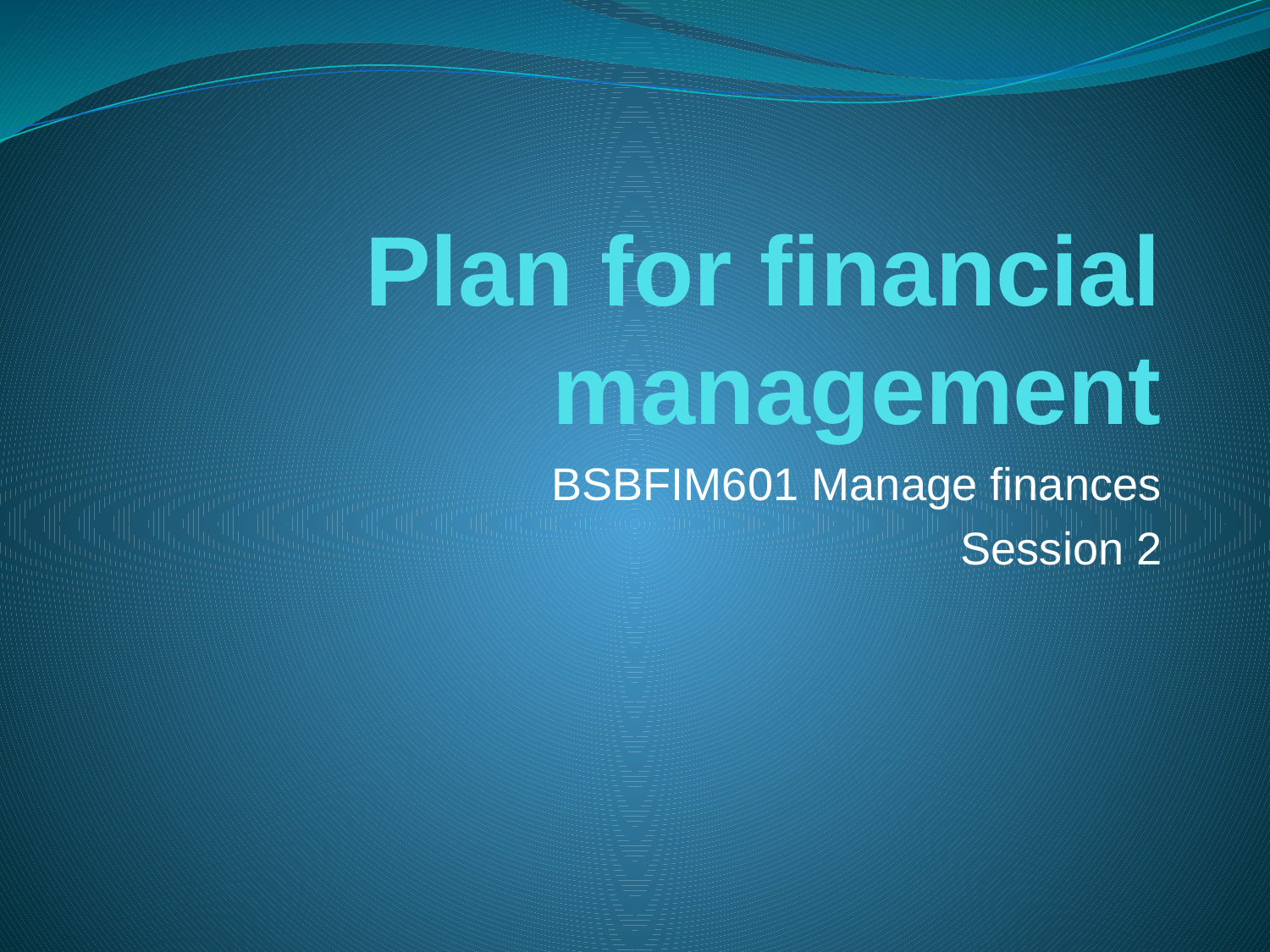

# Plan for financial management
BSBFIM601 Manage finances
Session 2